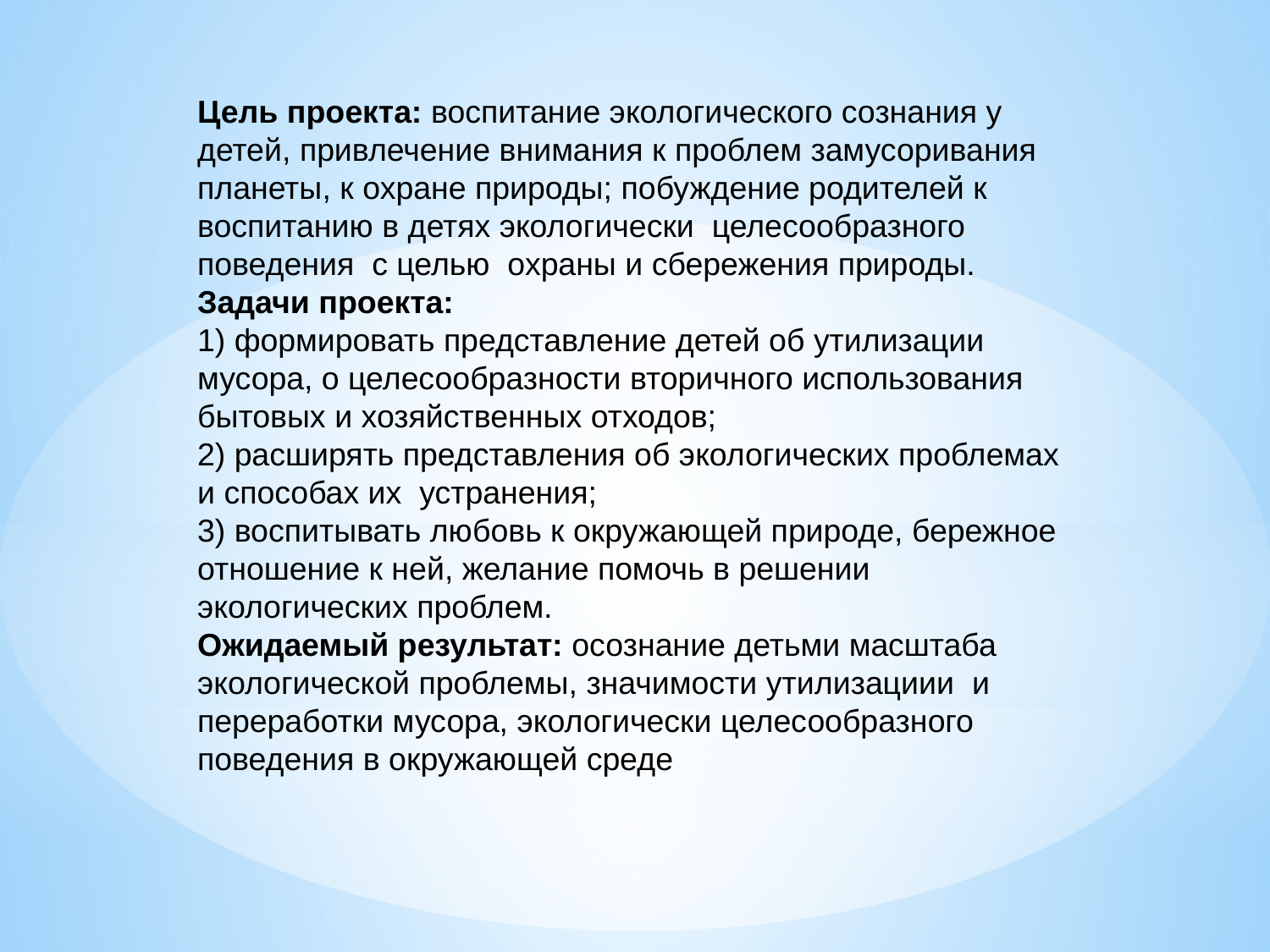

Цель проекта: воспитание экологического сознания у детей, привлечение внимания к проблем замусоривания планеты, к охране природы; побуждение родителей к воспитанию в детях экологически  целесообразного поведения  с целью  охраны и сбережения природы.
Задачи проекта:
1) формировать представление детей об утилизации мусора, о целесообразности вторичного использования бытовых и хозяйственных отходов;
2) расширять представления об экологических проблемах и способах их  устранения;
3) воспитывать любовь к окружающей природе, бережное отношение к ней, желание помочь в решении экологических проблем.
Ожидаемый результат: осознание детьми масштаба экологической проблемы, значимости утилизациии  и переработки мусора, экологически целесообразного поведения в окружающей среде